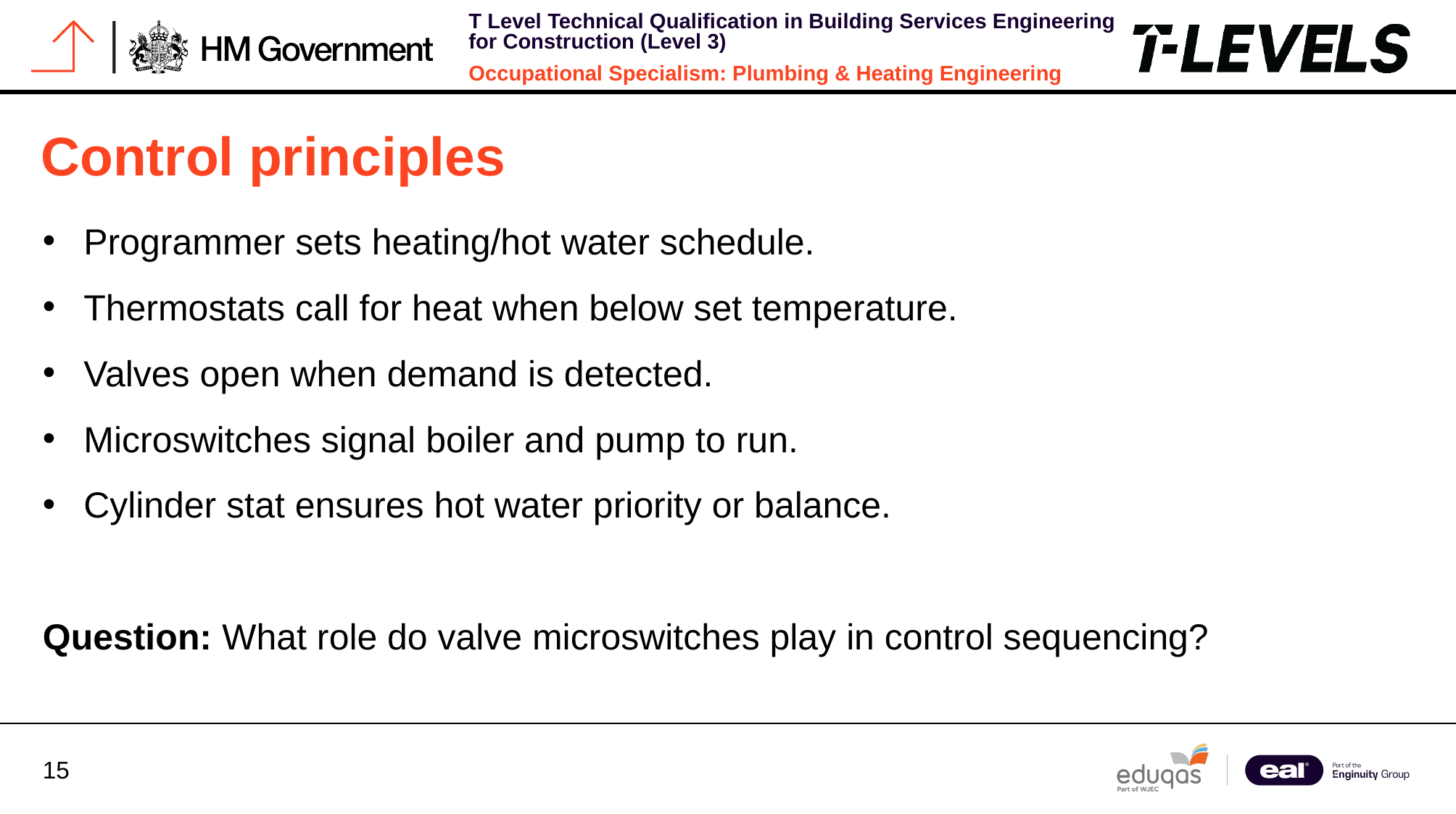

# Control principles
Programmer sets heating/hot water schedule.
Thermostats call for heat when below set temperature.
Valves open when demand is detected.
Microswitches signal boiler and pump to run.
Cylinder stat ensures hot water priority or balance.

Question: What role do valve microswitches play in control sequencing?